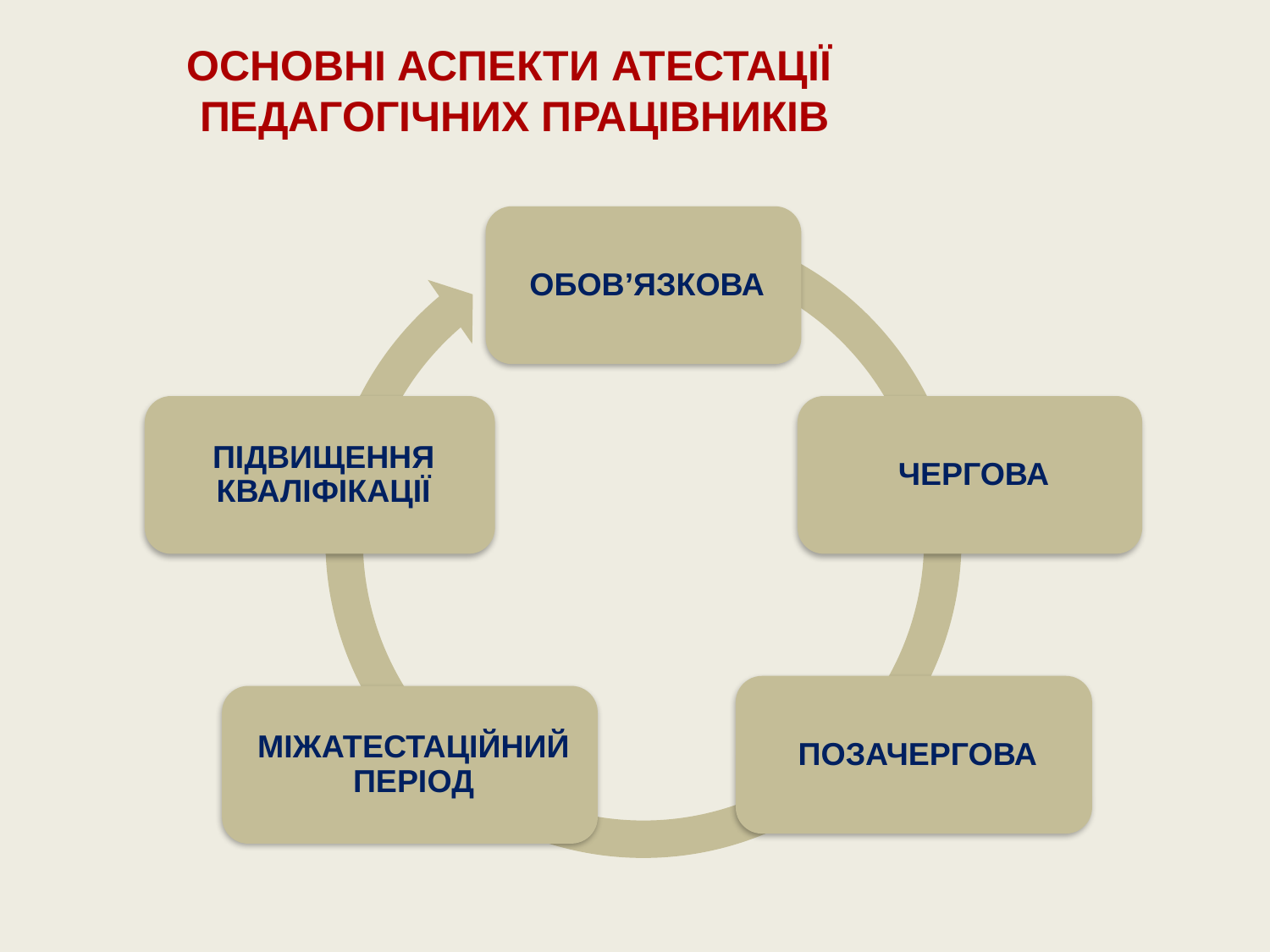

# ОСНОВНІ АСПЕКТИ АТЕСТАЦІЇ ПЕДАГОГІЧНИХ ПРАЦІВНИКІВ
ОБОВ’ЯЗКОВА
ПОЗАЧЕРГОВА
ПІДВИЩЕННЯ КВАЛІФІКАЦІЇ
МІЖАТЕСТАЦІЙНИЙ ПЕРІОД
ЧЕРГОВА